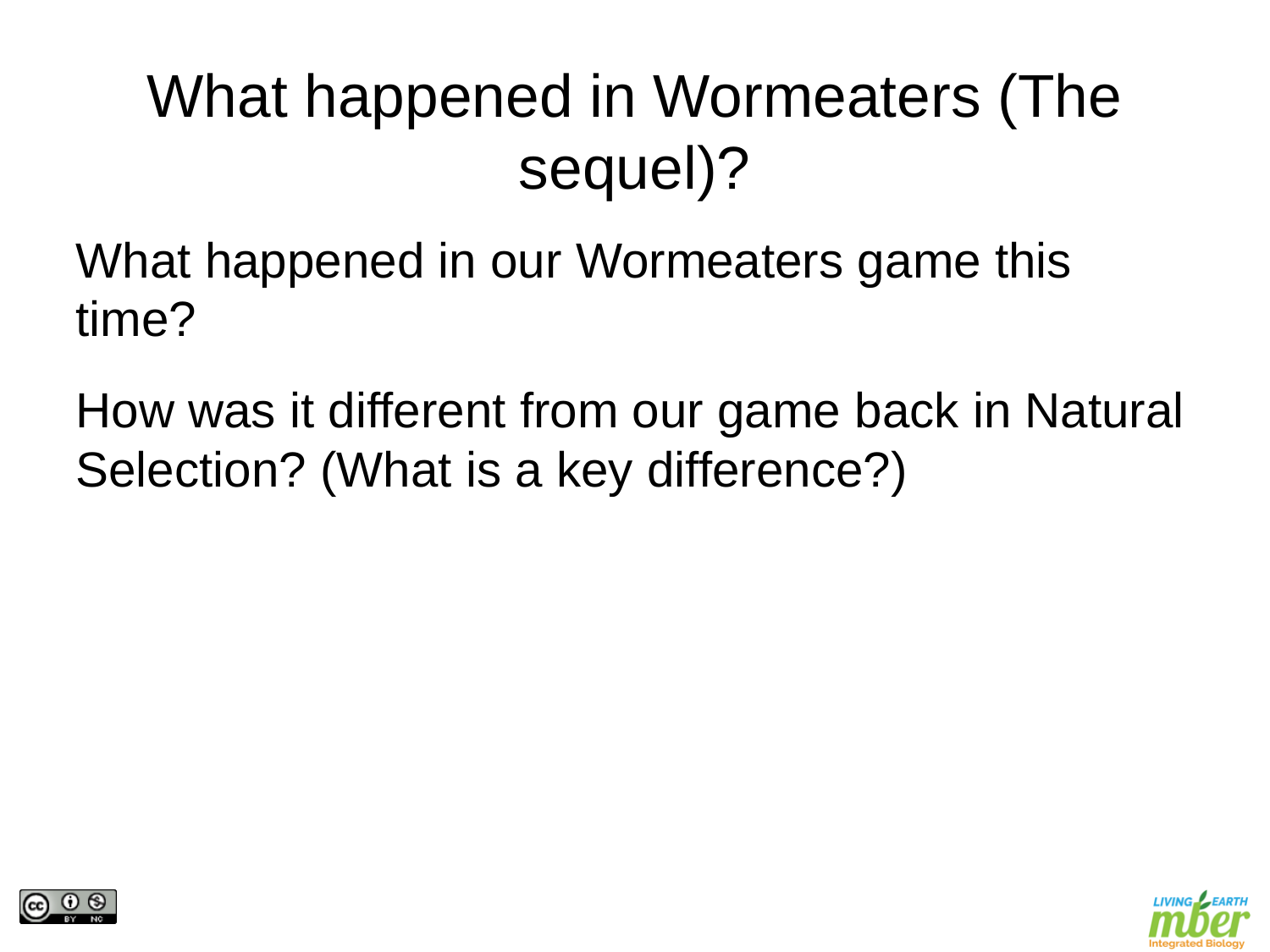

What happened in Wormeaters (The sequel)?
What happened in our Wormeaters game this time?
How was it different from our game back in Natural Selection? (What is a key difference?)